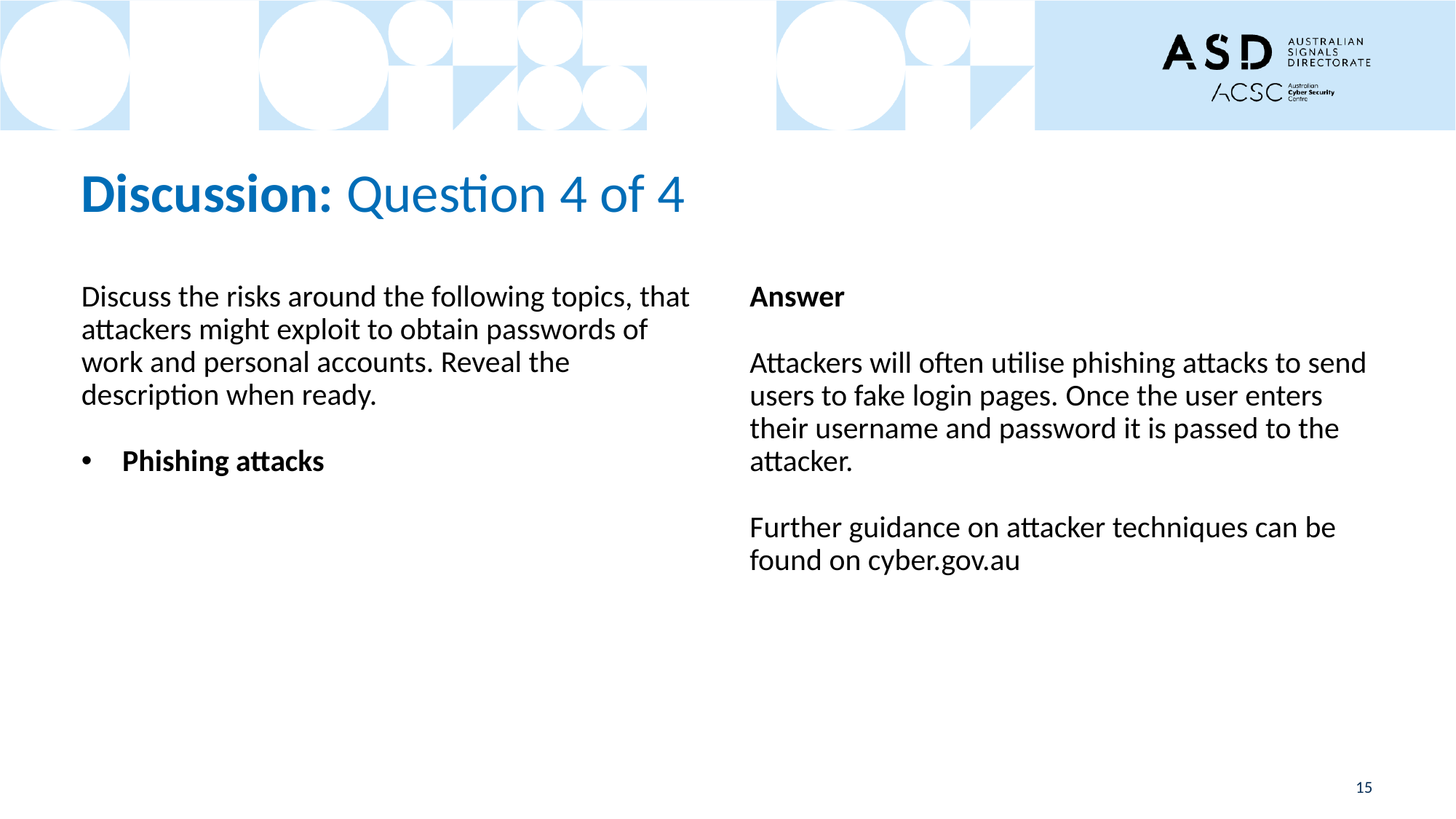

# Discussion: Question 4 of 4
Discuss the risks around the following topics, that attackers might exploit to obtain passwords of work and personal accounts. Reveal the description when ready.
Phishing attacks
Answer
Attackers will often utilise phishing attacks to send users to fake login pages. Once the user enters their username and password it is passed to the attacker.
Further guidance on attacker techniques can be found on cyber.gov.au
15